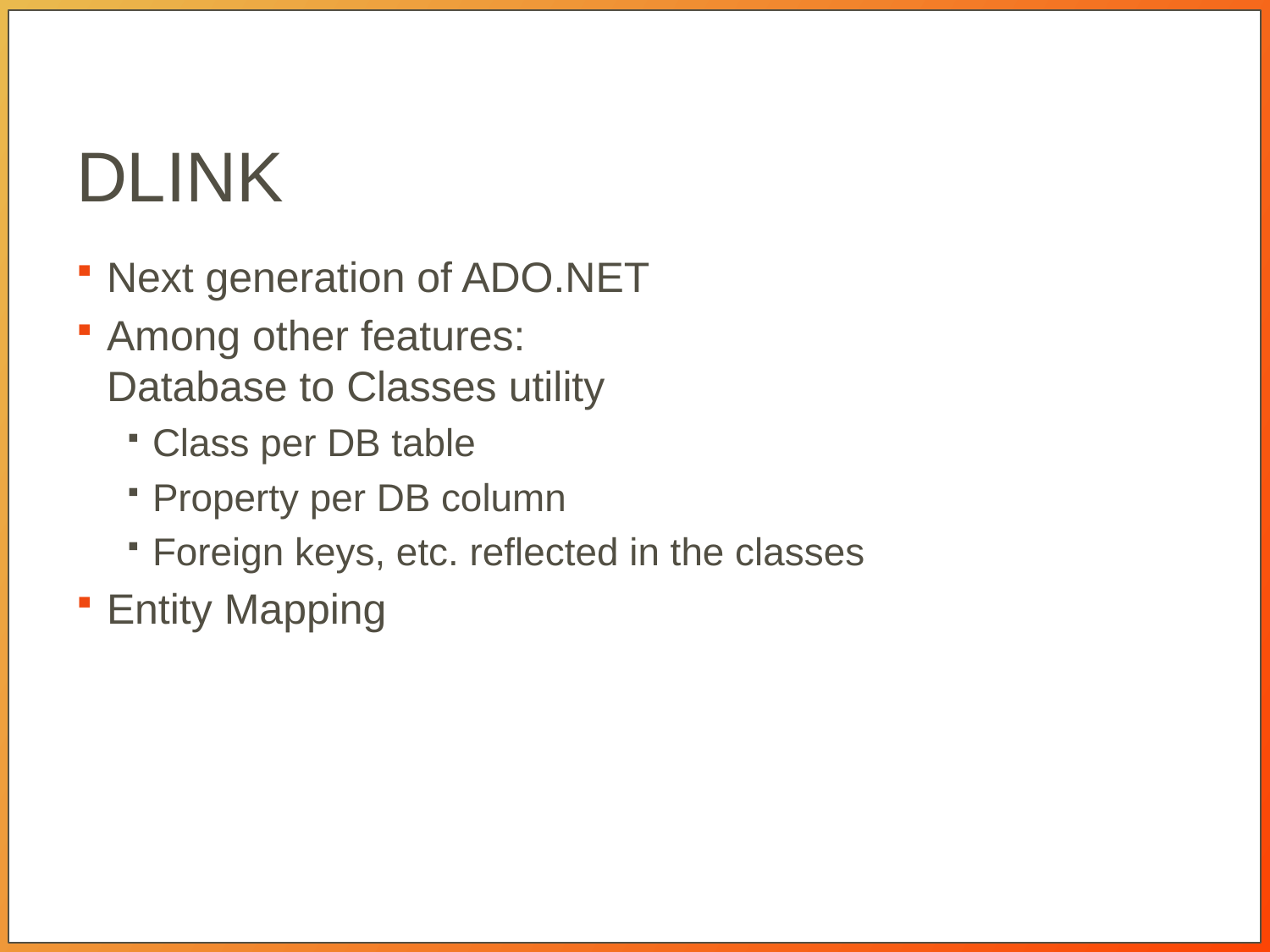

# DLINK
Next generation of ADO.NET
Among other features:
Database to Classes utility
Class per DB table
Property per DB column
Foreign keys, etc. reflected in the classes
Entity Mapping